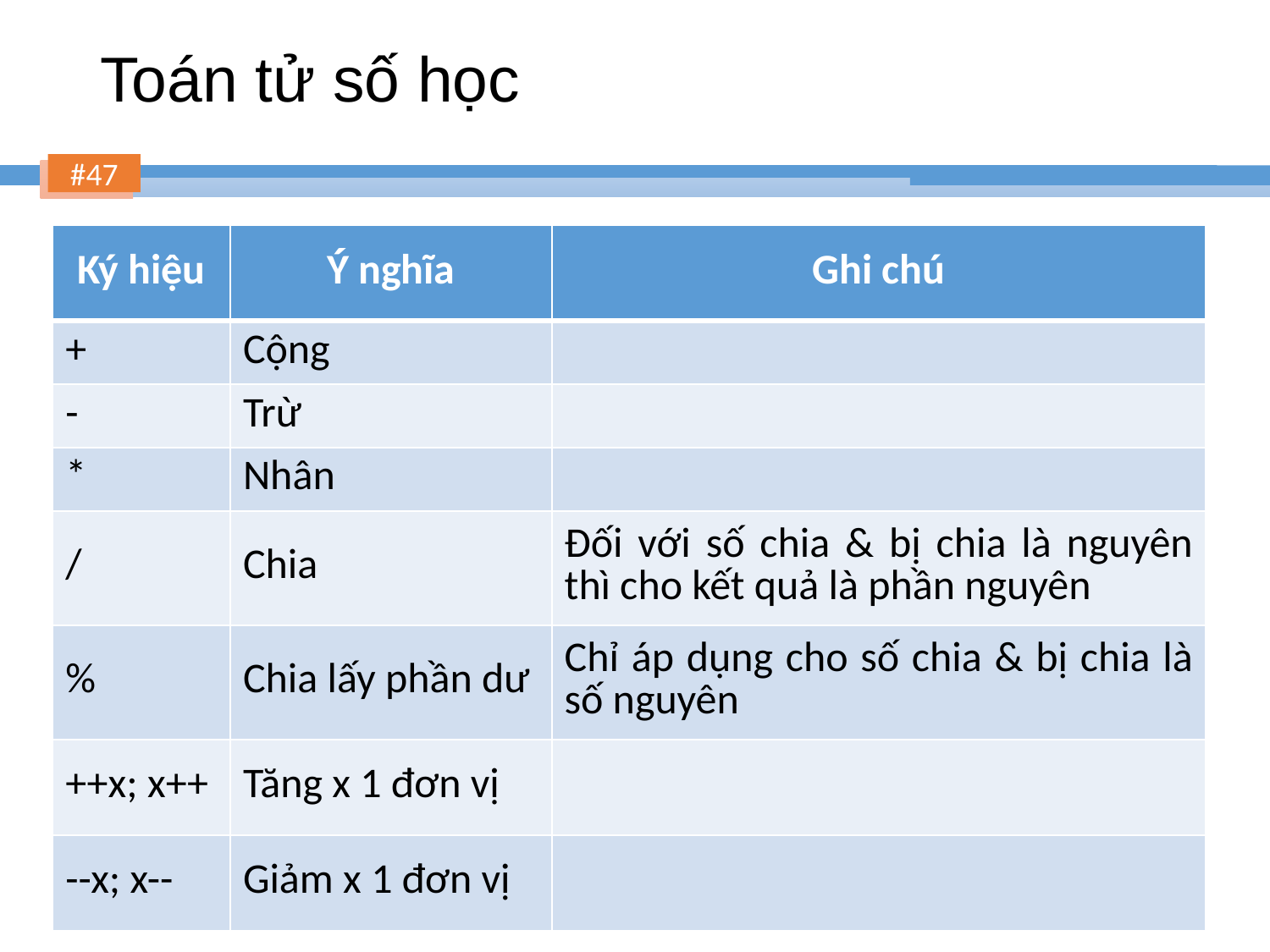

# Toán tử số học
| Ký hiệu | Ý nghĩa | Ghi chú |
| --- | --- | --- |
| + | Cộng |  |
| - | Trừ |  |
| \* | Nhân |  |
| / | Chia | Đối với số chia & bị chia là nguyên thì cho kết quả là phần nguyên |
| % | Chia lấy phần dư | Chỉ áp dụng cho số chia & bị chia là số nguyên |
| ++x; x++ | Tăng x 1 đơn vị |  |
| --x; x-- | Giảm x 1 đơn vị |  |